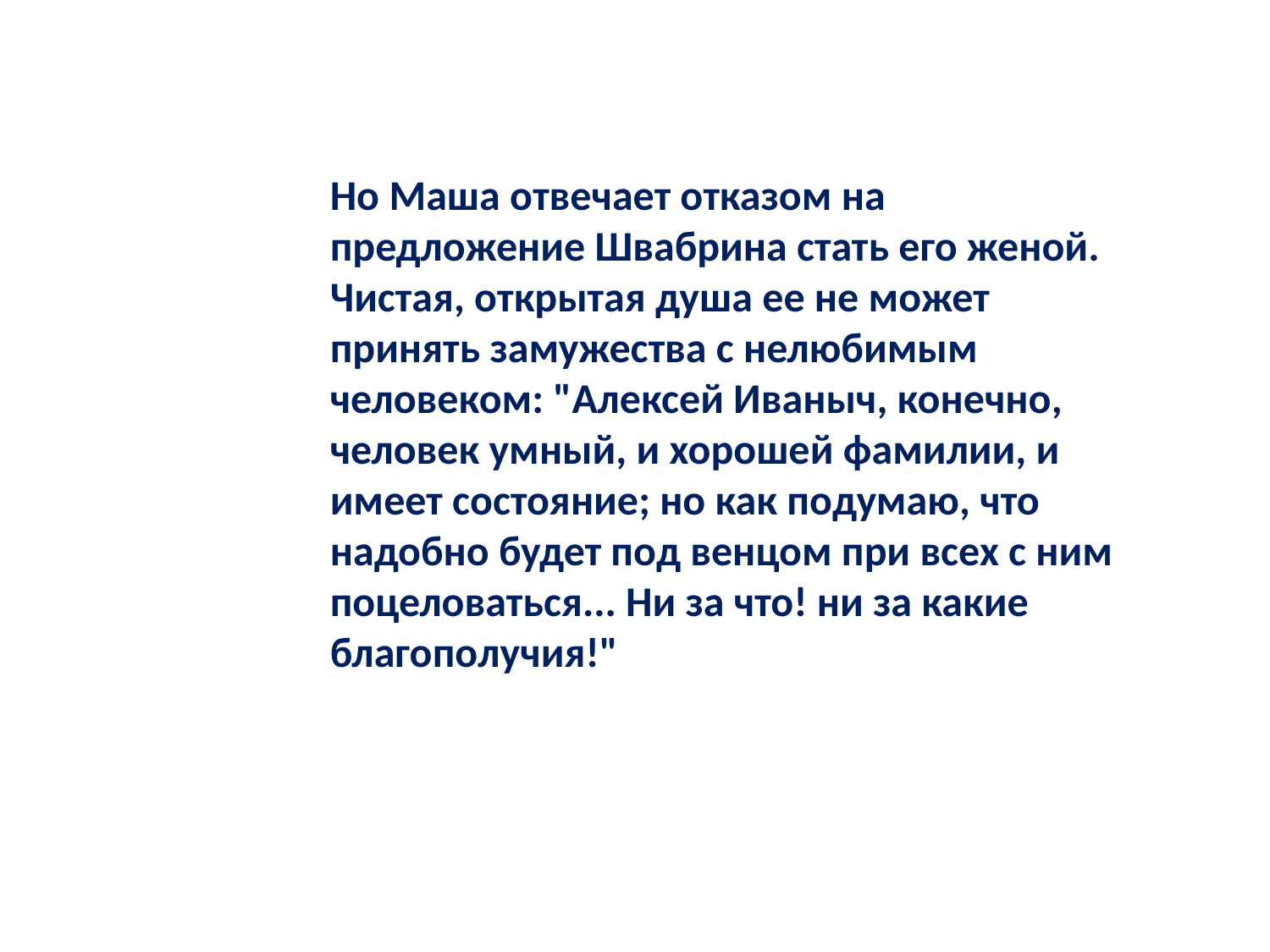

Но Маша отвечает отказом на предложение Швабрина стать его женой. Чистая, открытая душа ее не может принять замужества с нелюбимым человеком: "Алексей Иваныч, конечно, человек умный, и хорошей фамилии, и имеет состояние; но как подумаю, что надобно будет под венцом при всех с ним поцеловаться... Ни за что! ни за какие благополучия!"